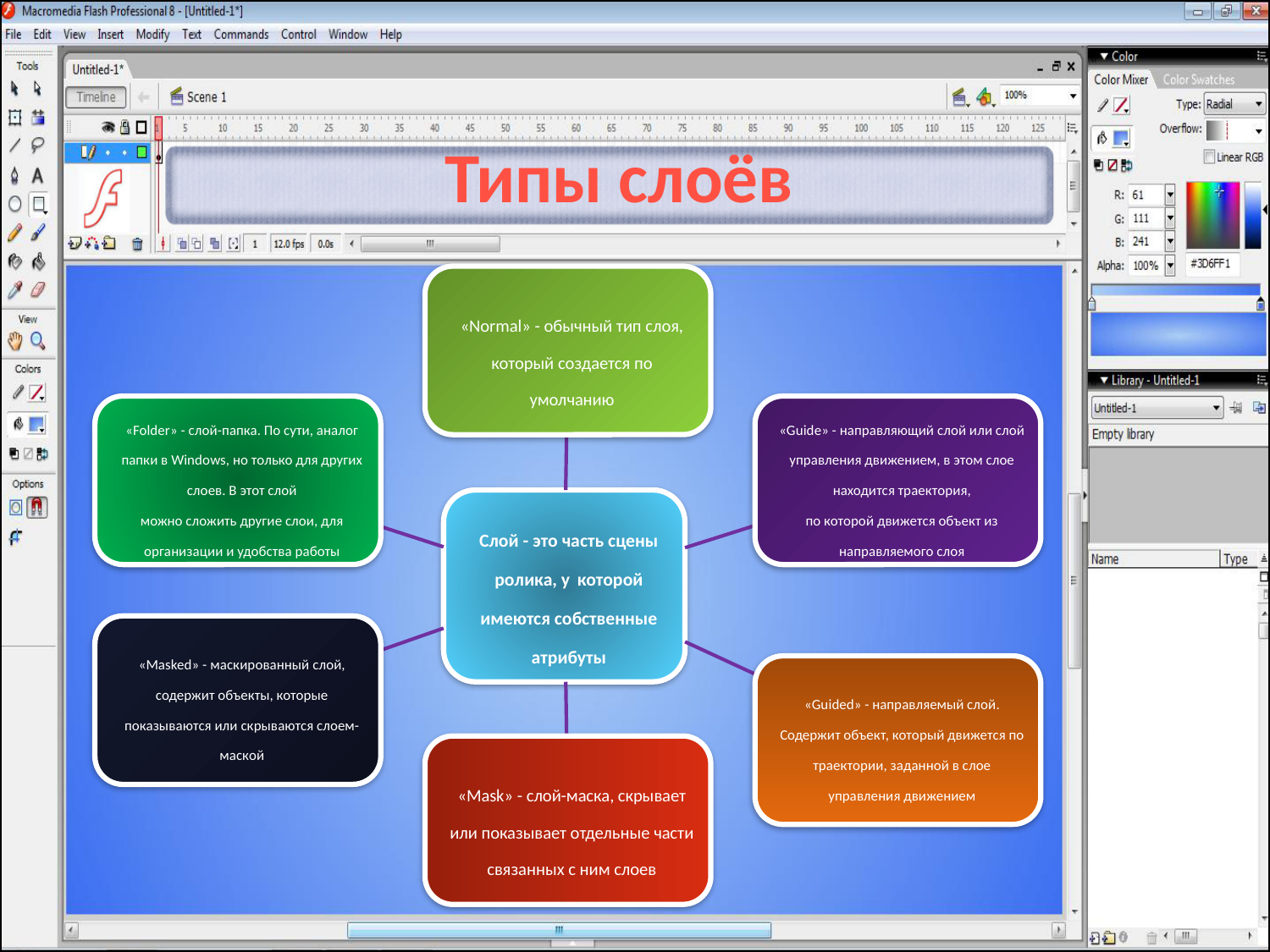

#
Типы слоёв
Слой - это часть сцены ролика, у которой имеются собственные атрибуты
«Normal» - обычный тип слоя,
который создается по умолчанию
«Guide» - направляющий слой или слой управления движением, в этом слое находится траектория,
по которой движется объект из направляемого слоя
«Guided» - направляемый слой. Содержит объект, который движется по траектории, заданной в слое
управления движением
«Mask» - слой-маска, скрывает или показывает отдельные части связанных с ним слоев
«Masked» - маскированный слой, содержит объекты, которые показываются или скрываются слоем-
маской
«Folder» - слой-папка. По сути, аналог папки в Windows, но только для других слоев. В этот слой
можно сложить другие слои, для организации и удобства работы